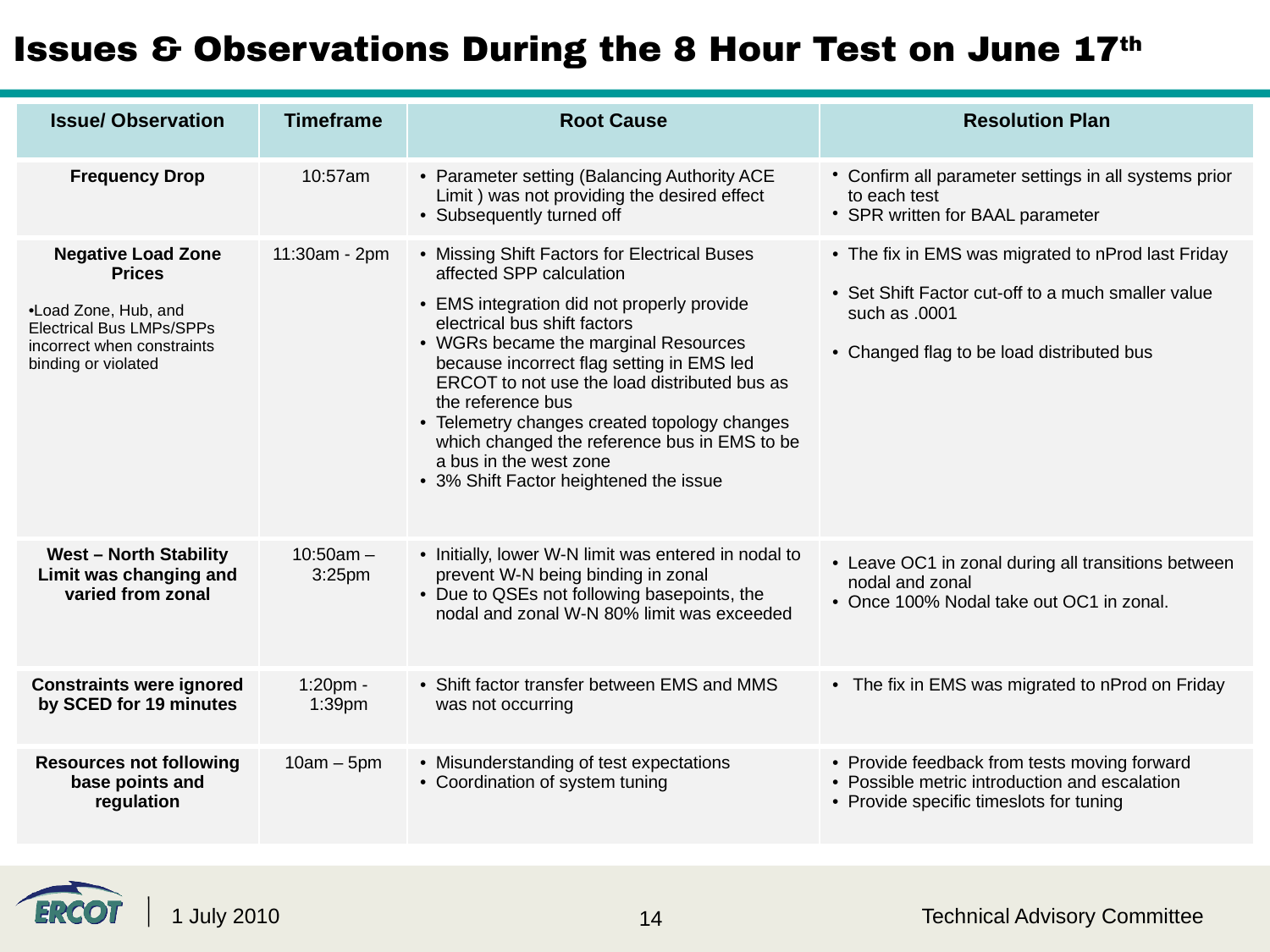

# Issues & Observations During the 8 Hour Test on June 17th
| Issue/ Observation | Timeframe | Root Cause | Resolution Plan |
| --- | --- | --- | --- |
| Frequency Drop | 10:57am | Parameter setting (Balancing Authority ACE Limit ) was not providing the desired effect Subsequently turned off | Confirm all parameter settings in all systems prior to each test SPR written for BAAL parameter |
| Negative Load Zone Prices Load Zone, Hub, and Electrical Bus LMPs/SPPs incorrect when constraints binding or violated | 11:30am - 2pm | Missing Shift Factors for Electrical Buses affected SPP calculation EMS integration did not properly provide electrical bus shift factors WGRs became the marginal Resources because incorrect flag setting in EMS led ERCOT to not use the load distributed bus as the reference bus Telemetry changes created topology changes which changed the reference bus in EMS to be a bus in the west zone 3% Shift Factor heightened the issue | The fix in EMS was migrated to nProd last Friday Set Shift Factor cut-off to a much smaller value such as .0001 Changed flag to be load distributed bus |
| West – North Stability Limit was changing and varied from zonal | 10:50am – 3:25pm | Initially, lower W-N limit was entered in nodal to prevent W-N being binding in zonal Due to QSEs not following basepoints, the nodal and zonal W-N 80% limit was exceeded | Leave OC1 in zonal during all transitions between nodal and zonal Once 100% Nodal take out OC1 in zonal. |
| Constraints were ignored by SCED for 19 minutes | 1:20pm -1:39pm | Shift factor transfer between EMS and MMS was not occurring | The fix in EMS was migrated to nProd on Friday |
| Resources not following base points and regulation | 10am – 5pm | Misunderstanding of test expectations Coordination of system tuning | Provide feedback from tests moving forward Possible metric introduction and escalation Provide specific timeslots for tuning |
1 July 2010
Technical Advisory Committee